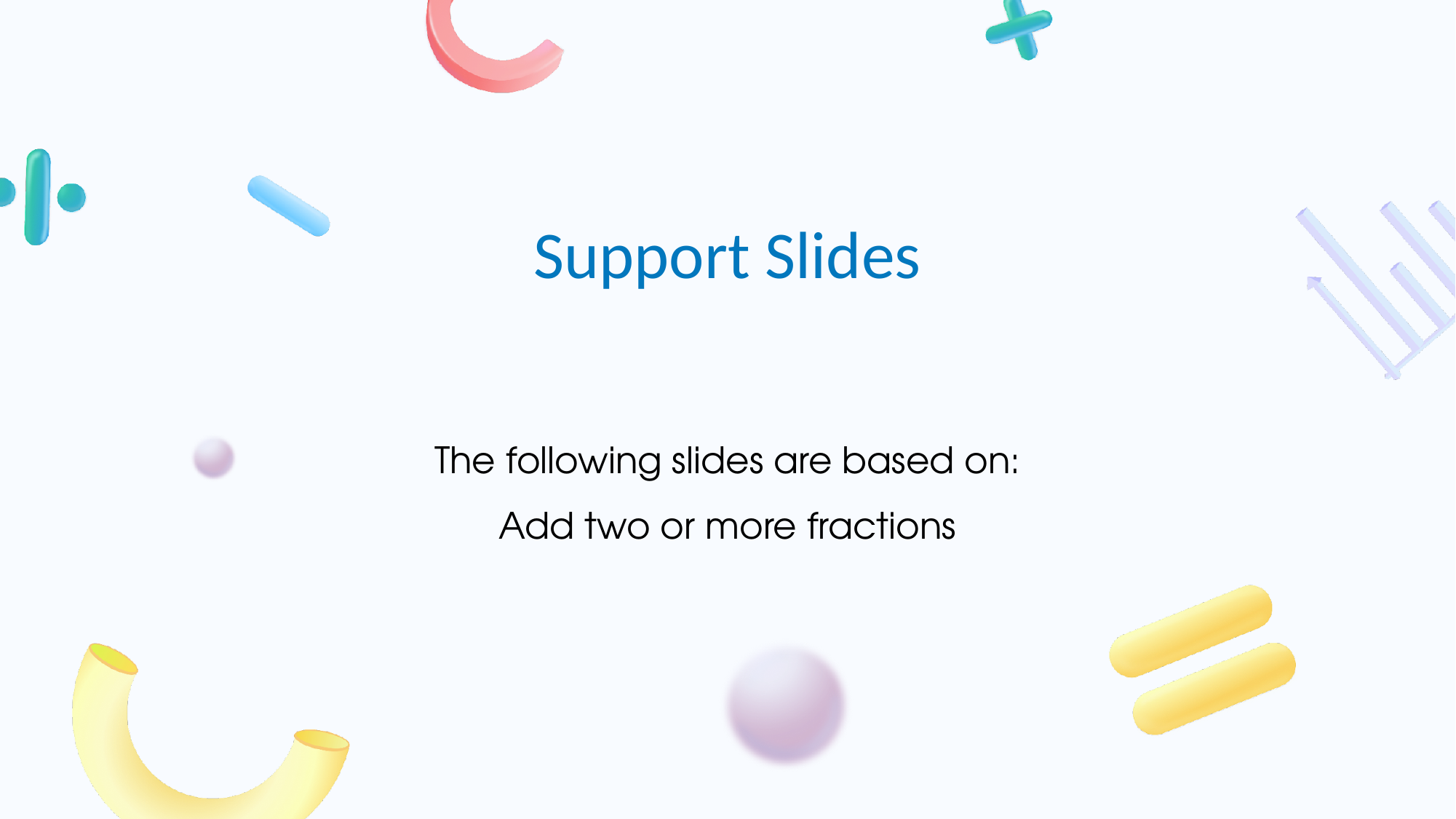

# The following slides are based on: Add two or more fractions